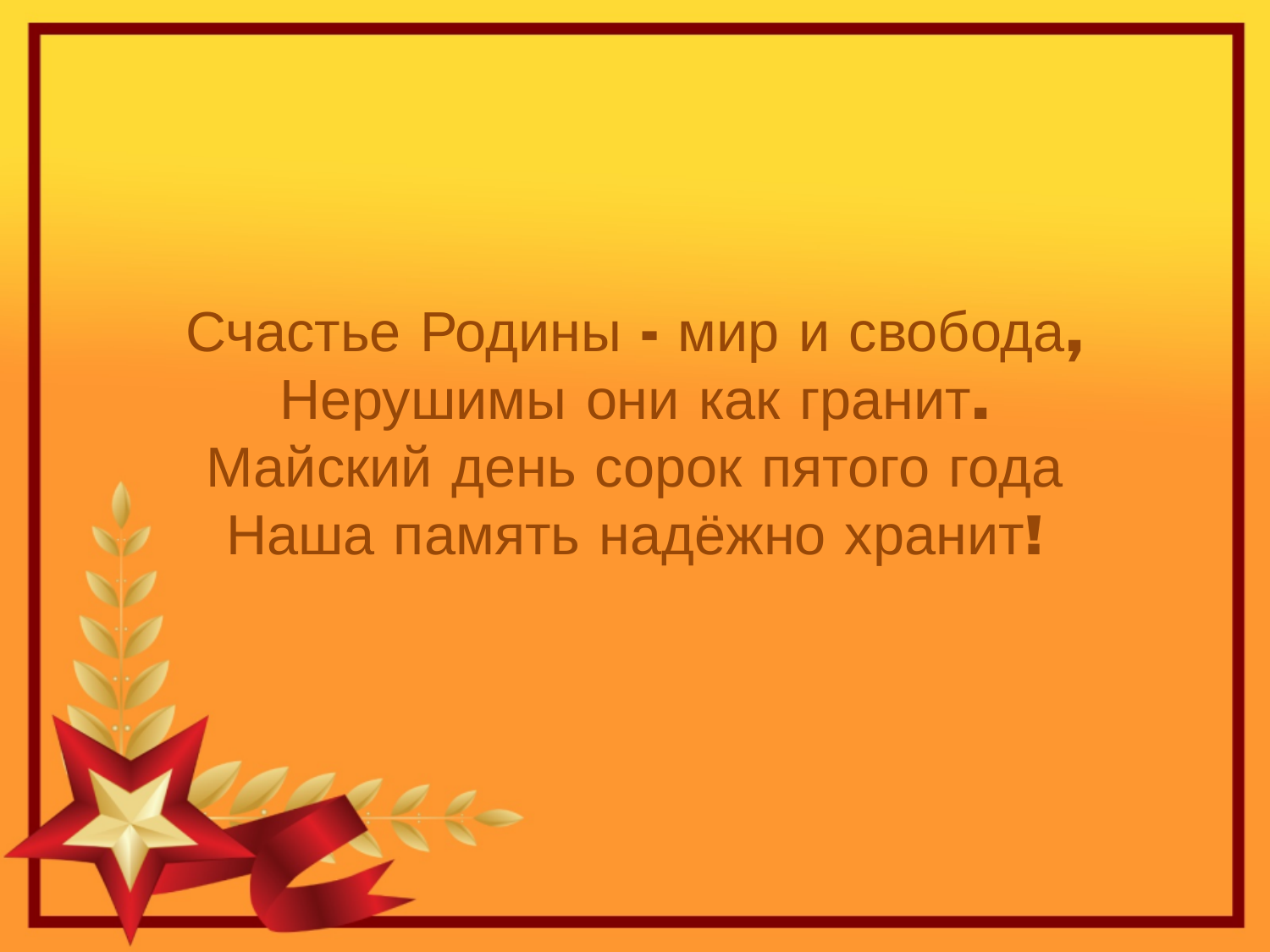

# Счастье Родины - мир и свобода, Нерушимы они как гранит. Майский день сорок пятого года Наша память надёжно хранит!